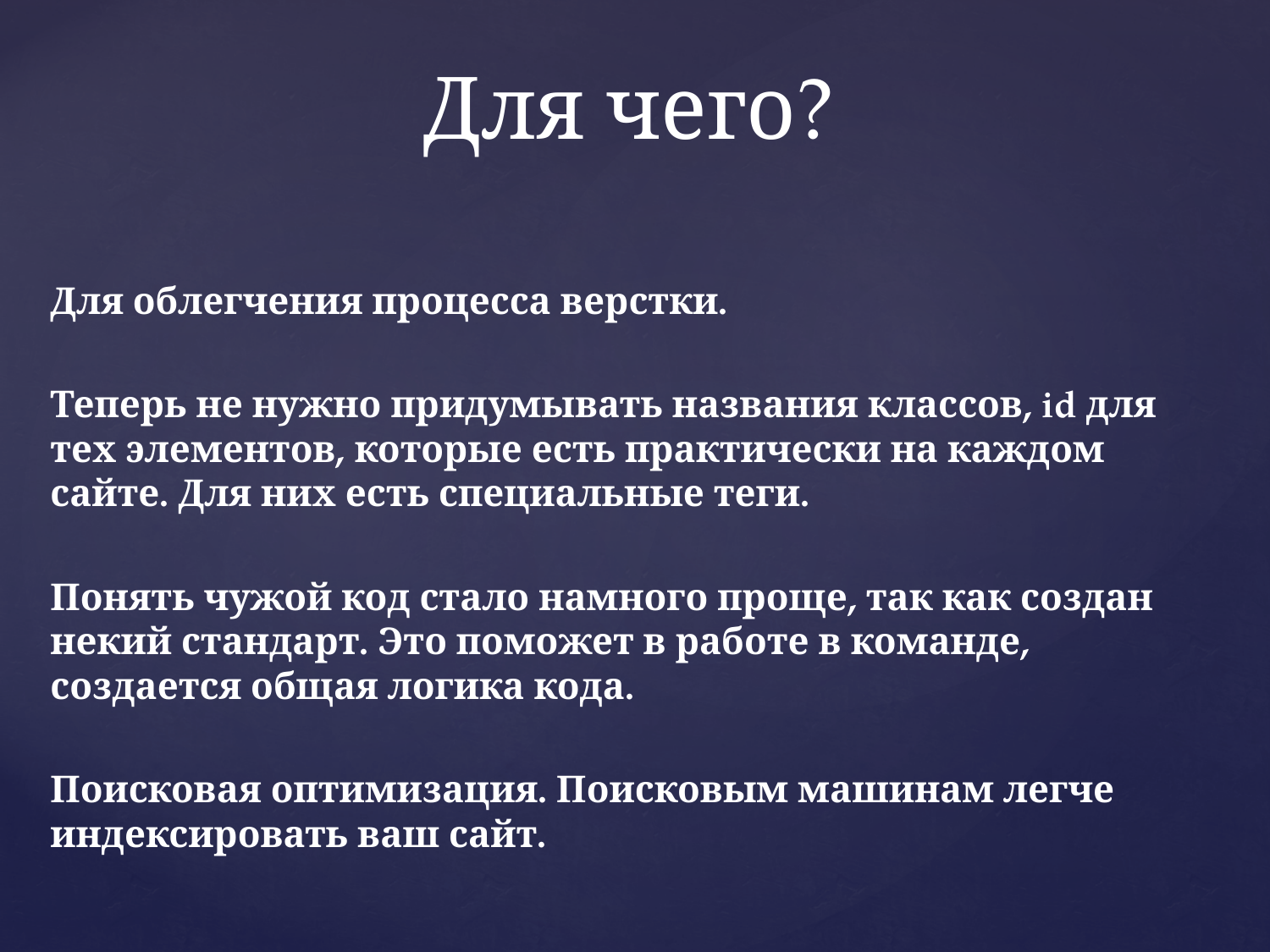

# Для чего?
Для облегчения процесса верстки.

Теперь не нужно придумывать названия классов, id для тех элементов, которые есть практически на каждом сайте. Для них есть специальные теги.

Понять чужой код стало намного проще, так как создан некий стандарт. Это поможет в работе в команде, создается общая логика кода.

Поисковая оптимизация. Поисковым машинам легче индексировать ваш сайт.